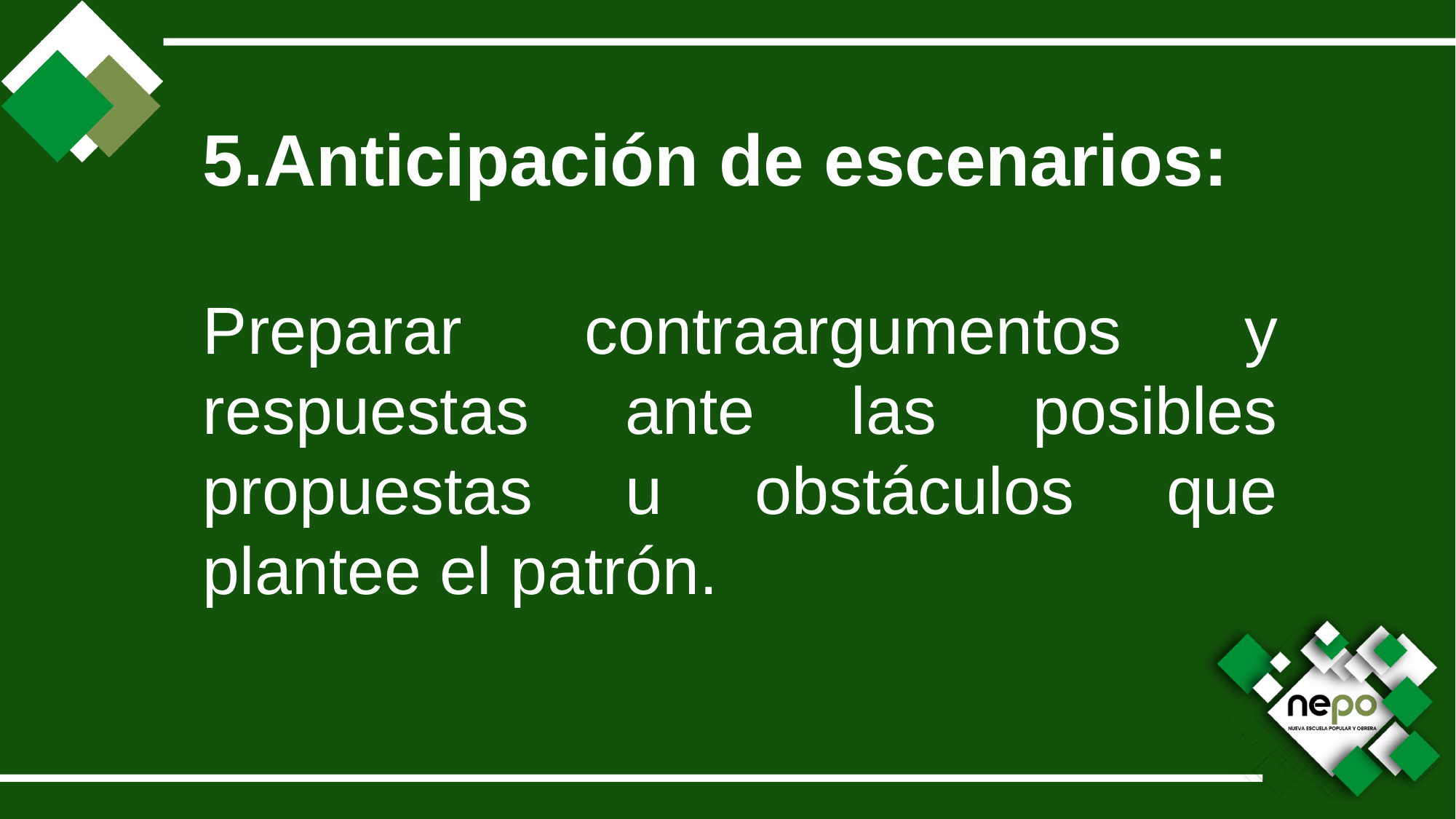

5.Anticipación de escenarios:

Preparar contraargumentos y respuestas ante las posibles propuestas u obstáculos que plantee el patrón.